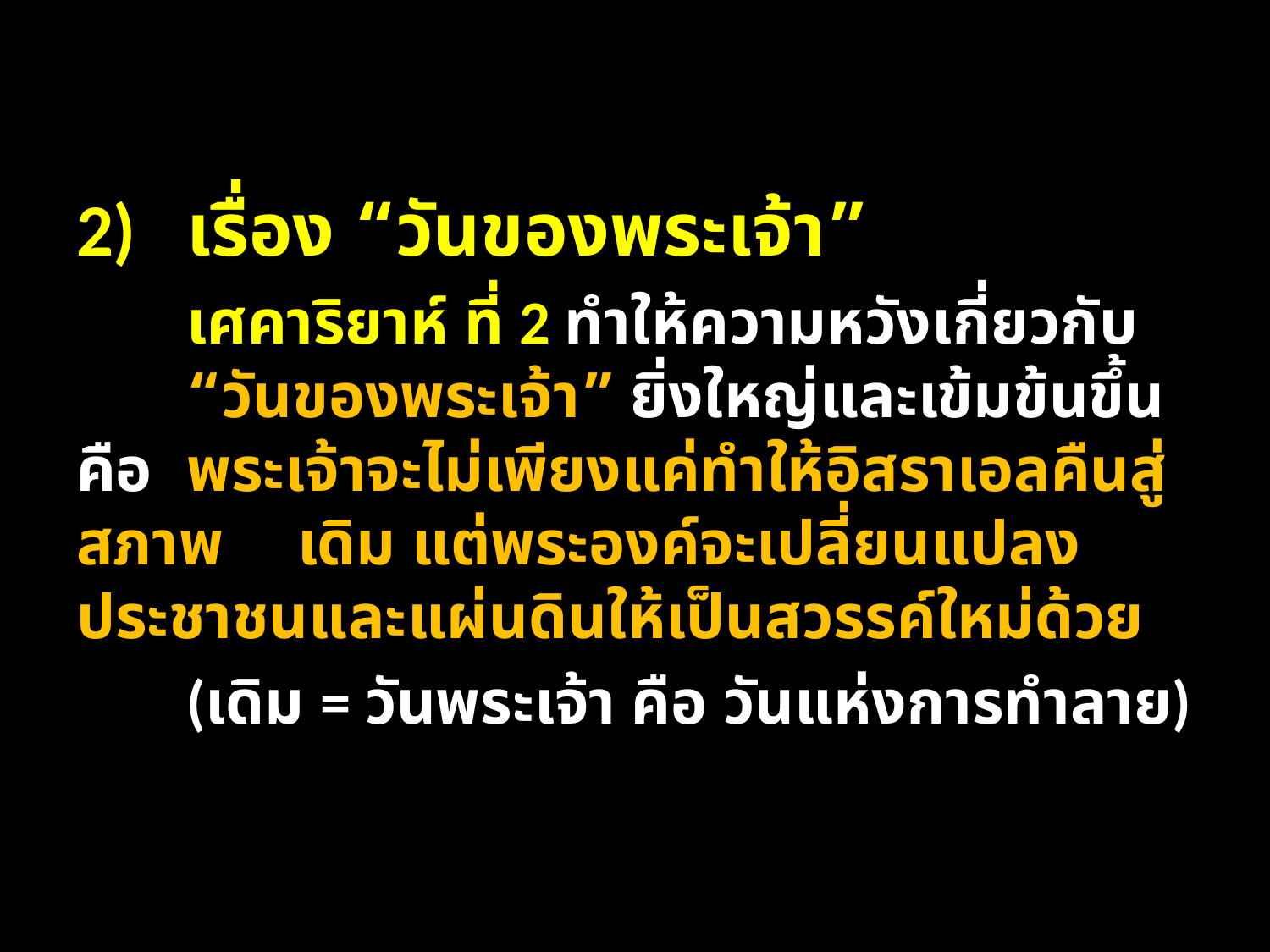

2)	เรื่อง “วันของพระเจ้า”
	เศคาริยาห์ ที่ 2 ทำให้ความหวังเกี่ยวกับ  	   	“วันของพระเจ้า” ยิ่งใหญ่และเข้มข้นขึ้น คือ 	พระเจ้าจะไม่เพียงแค่ทำให้อิสราเอลคืนสู่สภาพ	เดิม แต่พระองค์จะเปลี่ยนแปลงประชาชนและ	แผ่นดินให้เป็นสวรรค์ใหม่ด้วย
	(เดิม = วันพระเจ้า คือ วันแห่งการทำลาย)